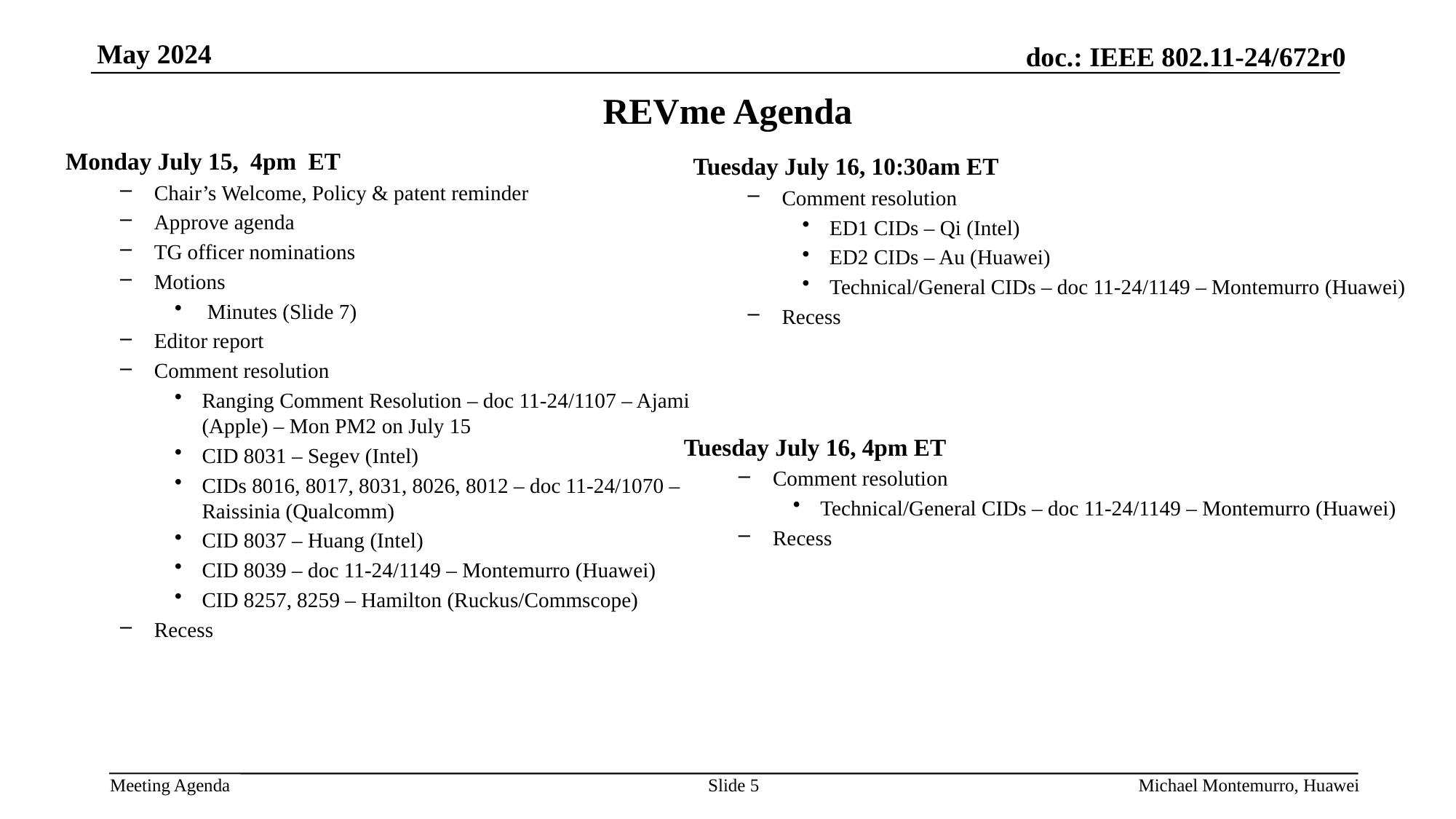

# REVme Agenda
Monday July 15,  4pm  ET
Chair’s Welcome, Policy & patent reminder
Approve agenda
TG officer nominations
Motions
 Minutes (Slide 7)
Editor report
Comment resolution
Ranging Comment Resolution – doc 11-24/1107 – Ajami (Apple) – Mon PM2 on July 15
CID 8031 – Segev (Intel)
CIDs 8016, 8017, 8031, 8026, 8012 – doc 11-24/1070 – Raissinia (Qualcomm)
CID 8037 – Huang (Intel)
CID 8039 – doc 11-24/1149 – Montemurro (Huawei)
CID 8257, 8259 – Hamilton (Ruckus/Commscope)
Recess

Tuesday July 16, 10:30am ET
Comment resolution
ED1 CIDs – Qi (Intel)
ED2 CIDs – Au (Huawei)
Technical/General CIDs – doc 11-24/1149 – Montemurro (Huawei)
Recess

Tuesday July 16, 4pm ET
Comment resolution
Technical/General CIDs – doc 11-24/1149 – Montemurro (Huawei)
Recess

Slide 5
Michael Montemurro, Huawei